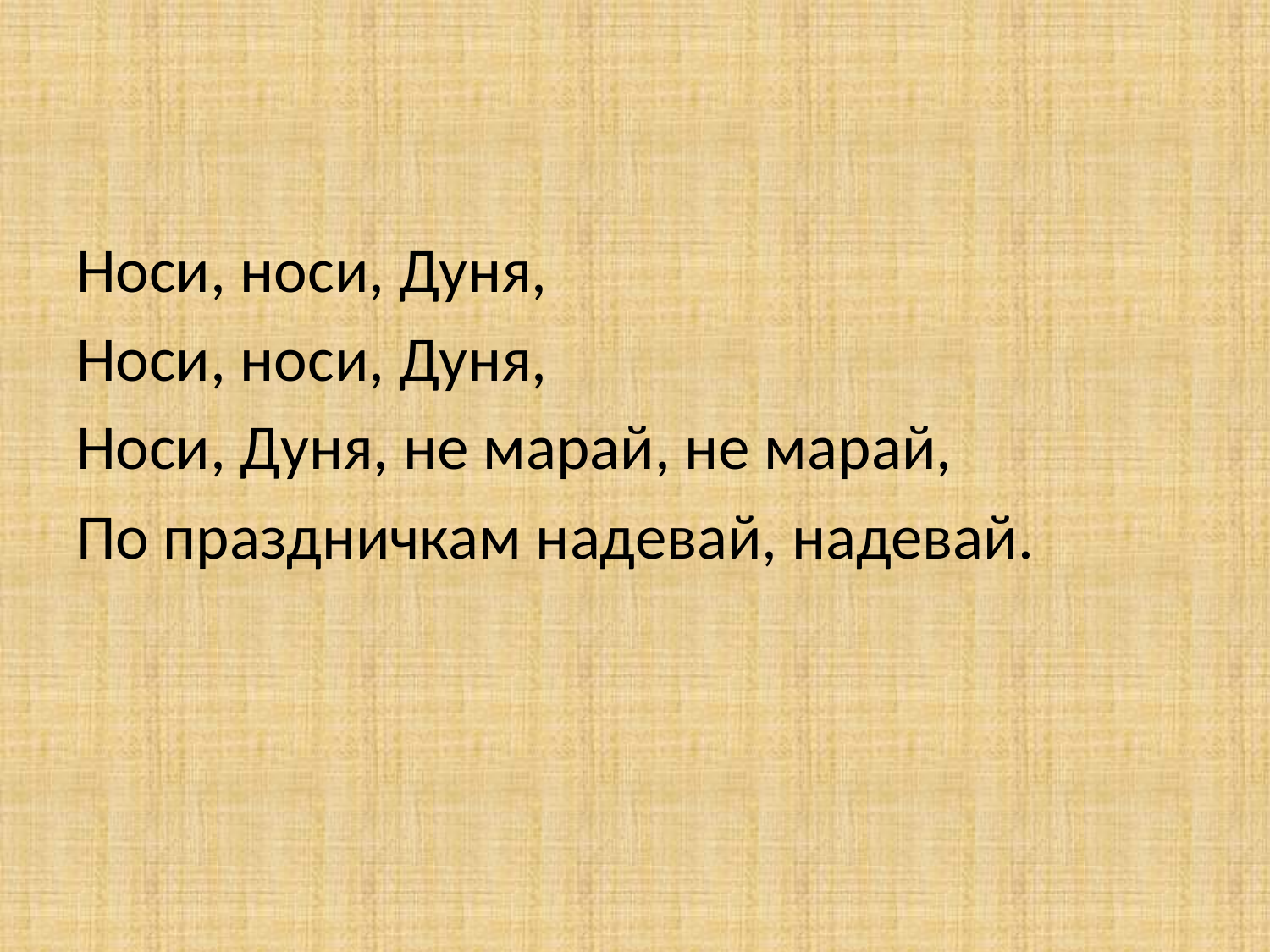

Носи, носи, Дуня,
Носи, носи, Дуня,
Носи, Дуня, не марай, не марай,
По праздничкам надевай, надевай.